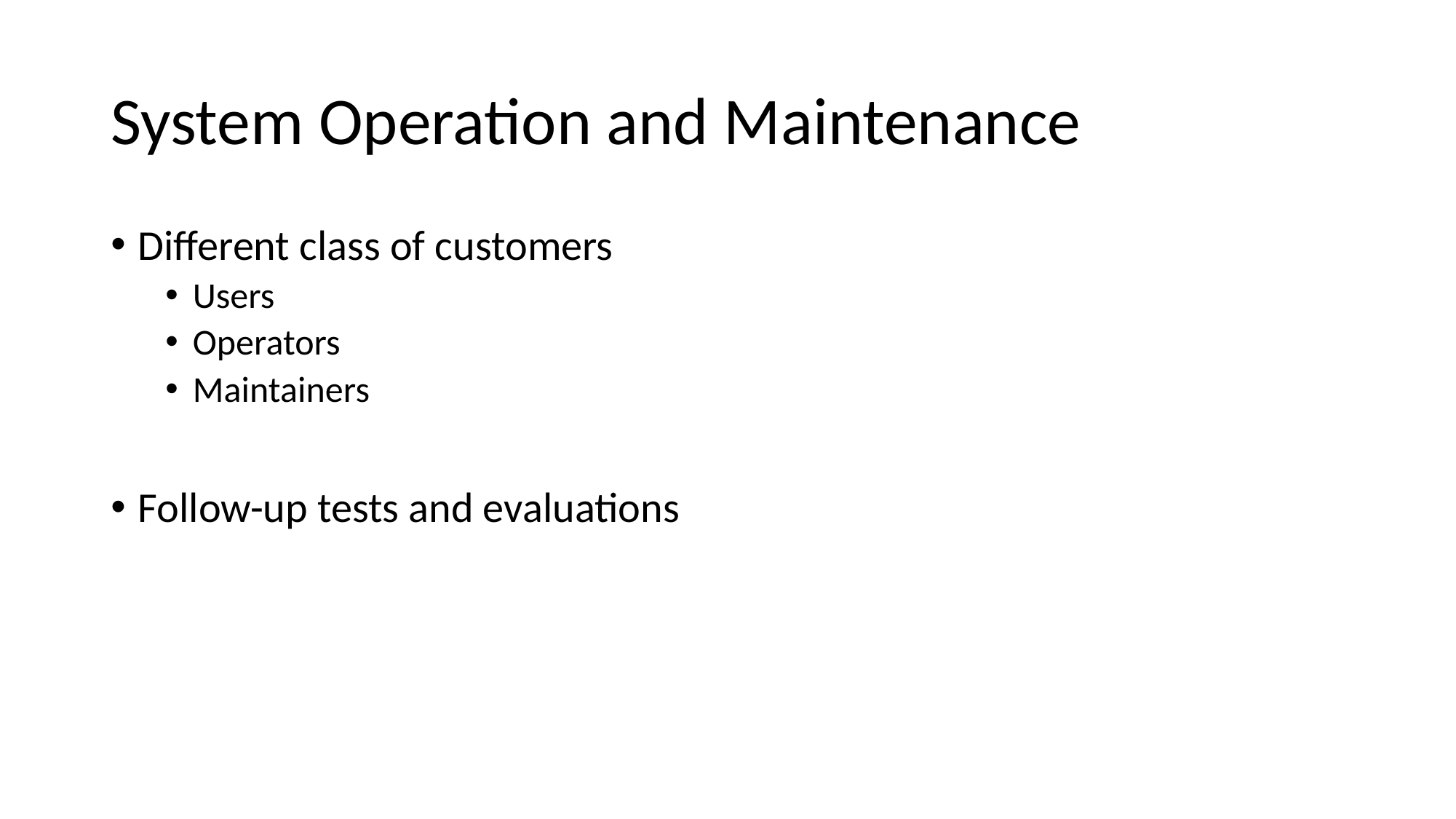

# System Operation and Maintenance
Different class of customers
Users
Operators
Maintainers

Follow-up tests and evaluations